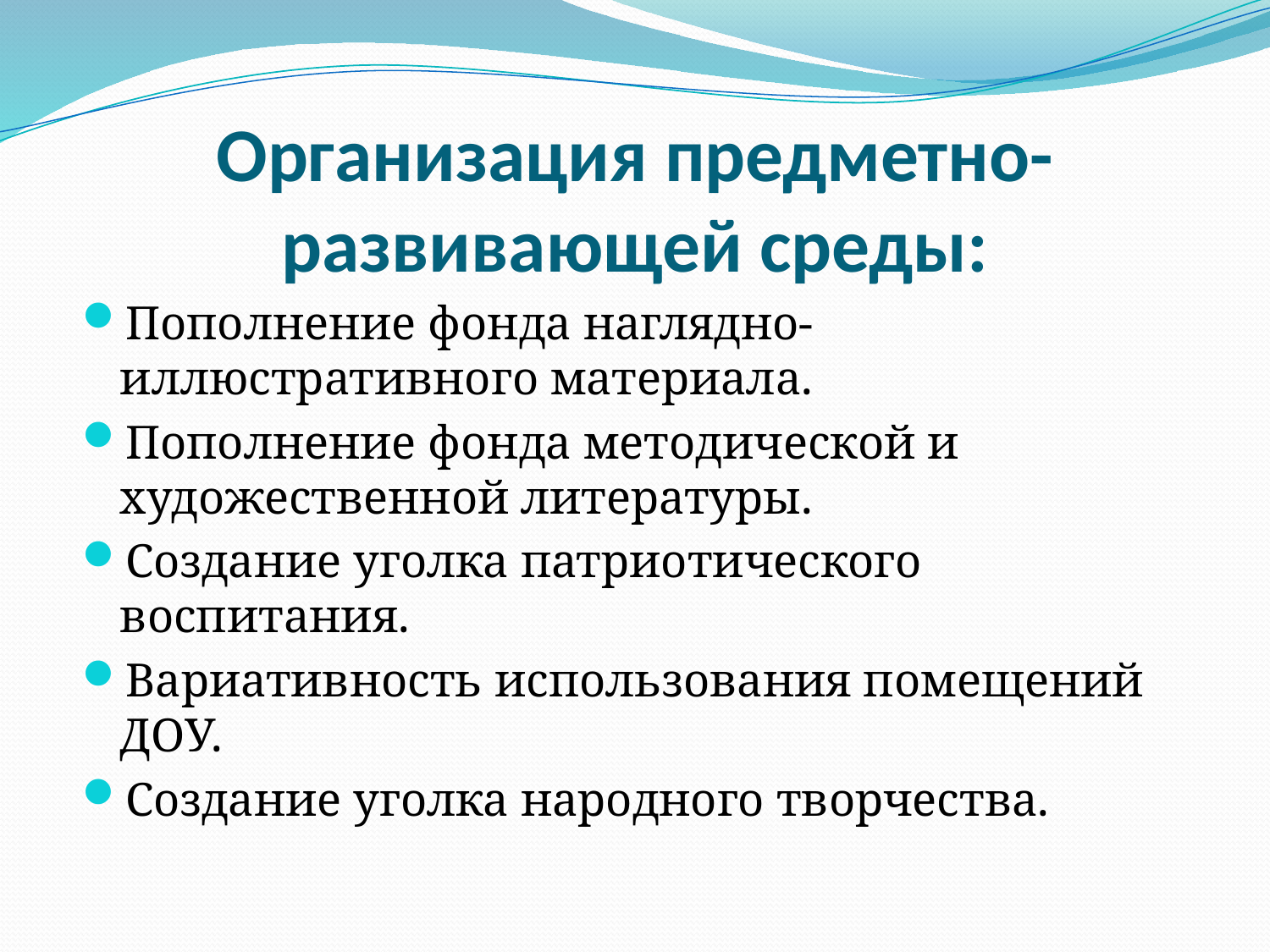

# Организация предметно- развивающей среды:
Пополнение фонда наглядно-иллюстративного материала.
Пополнение фонда методической и художественной литературы.
Создание уголка патриотического воспитания.
Вариативность использования помещений ДОУ.
Создание уголка народного творчества.